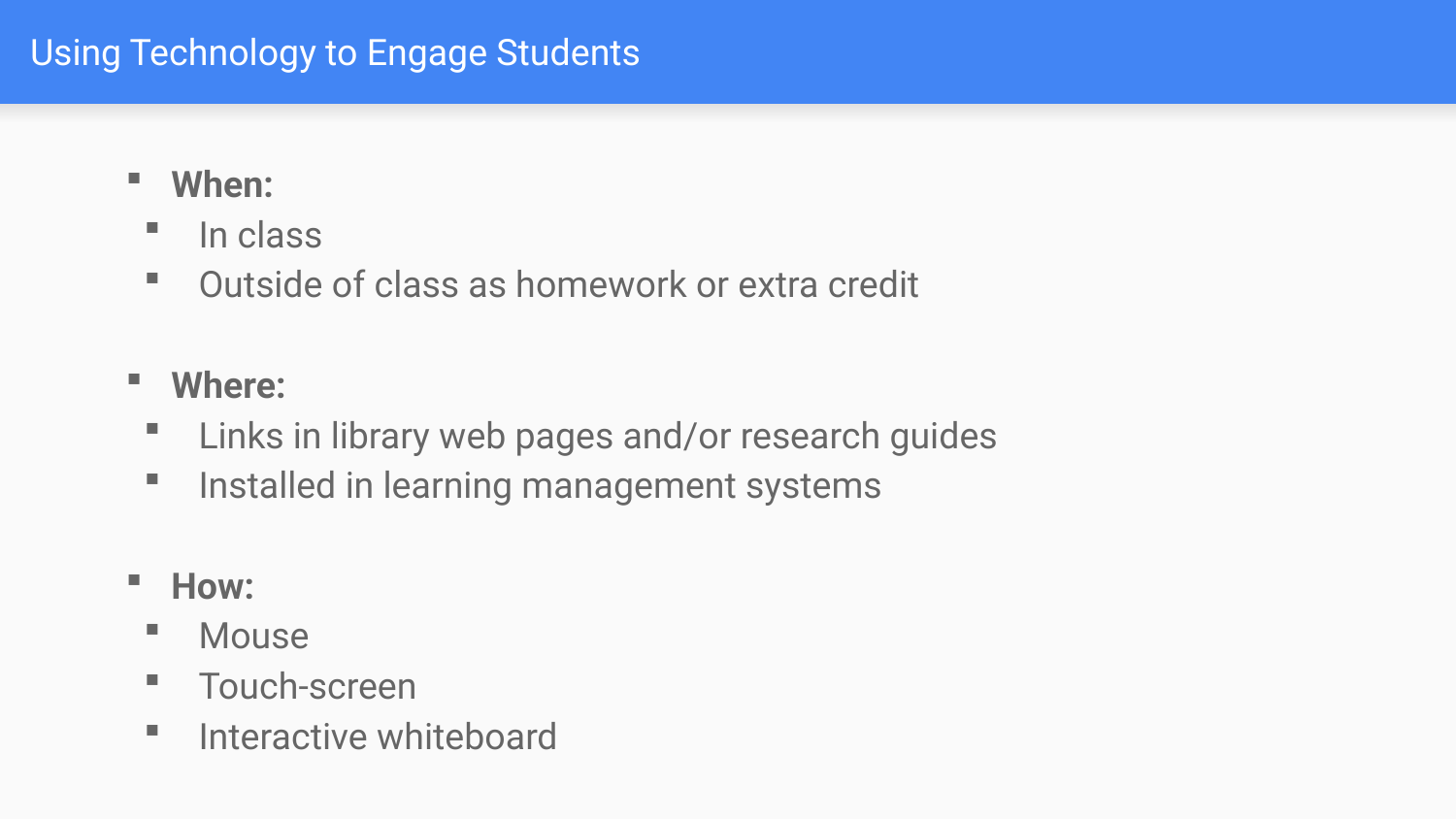

# Using Technology to Engage Students
When:
In class
Outside of class as homework or extra credit

Where:
Links in library web pages and/or research guides
Installed in learning management systems

How:
Mouse
Touch-screen
Interactive whiteboard